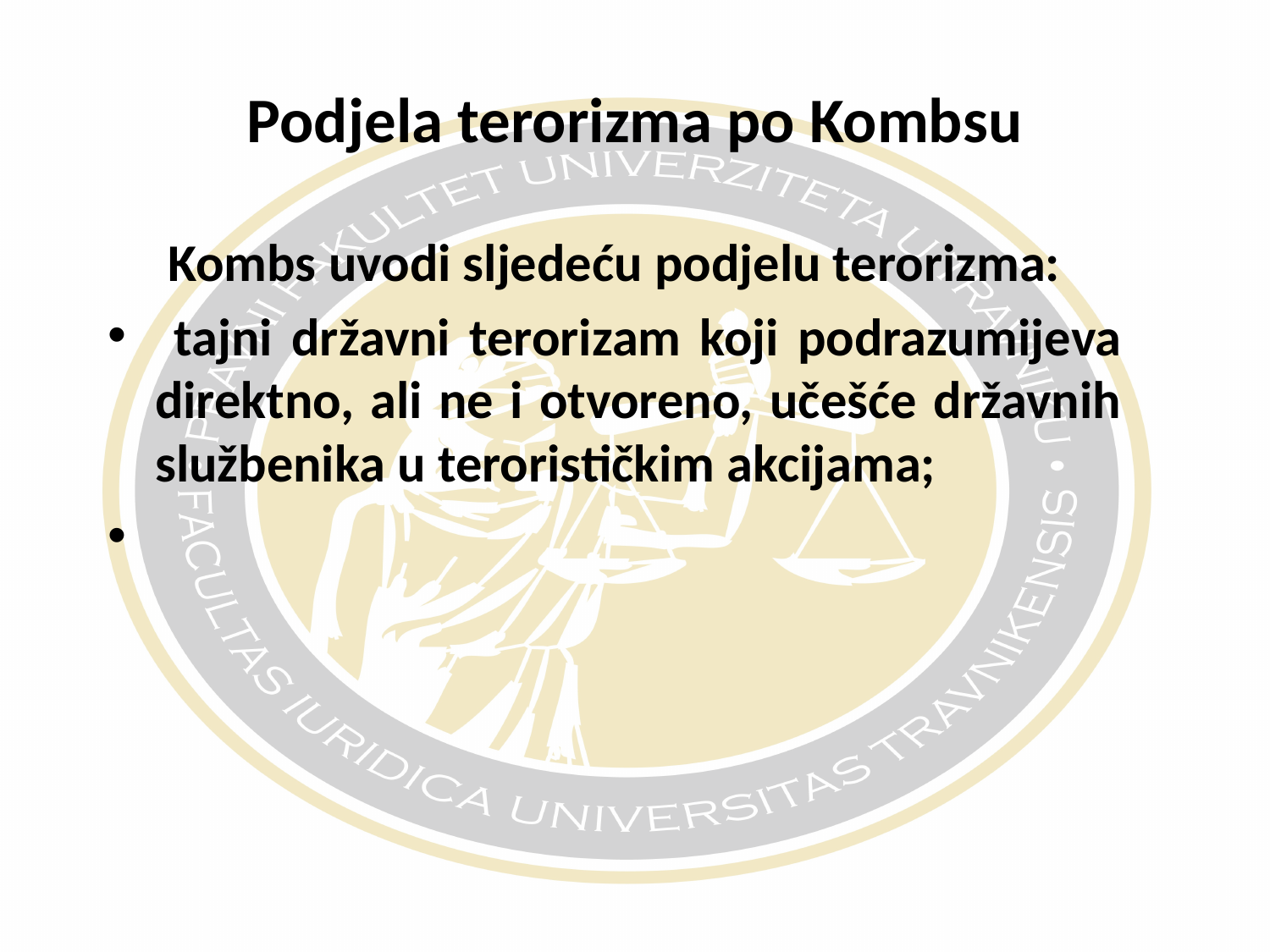

# Podjela terorizma po Kombsu
     Kombs uvodi sljedeću podjelu terorizma:
 tajni državni terorizam koji podrazumijeva direktno, ali ne i otvoreno, učešće državnih službenika u terorističkim akcijama;